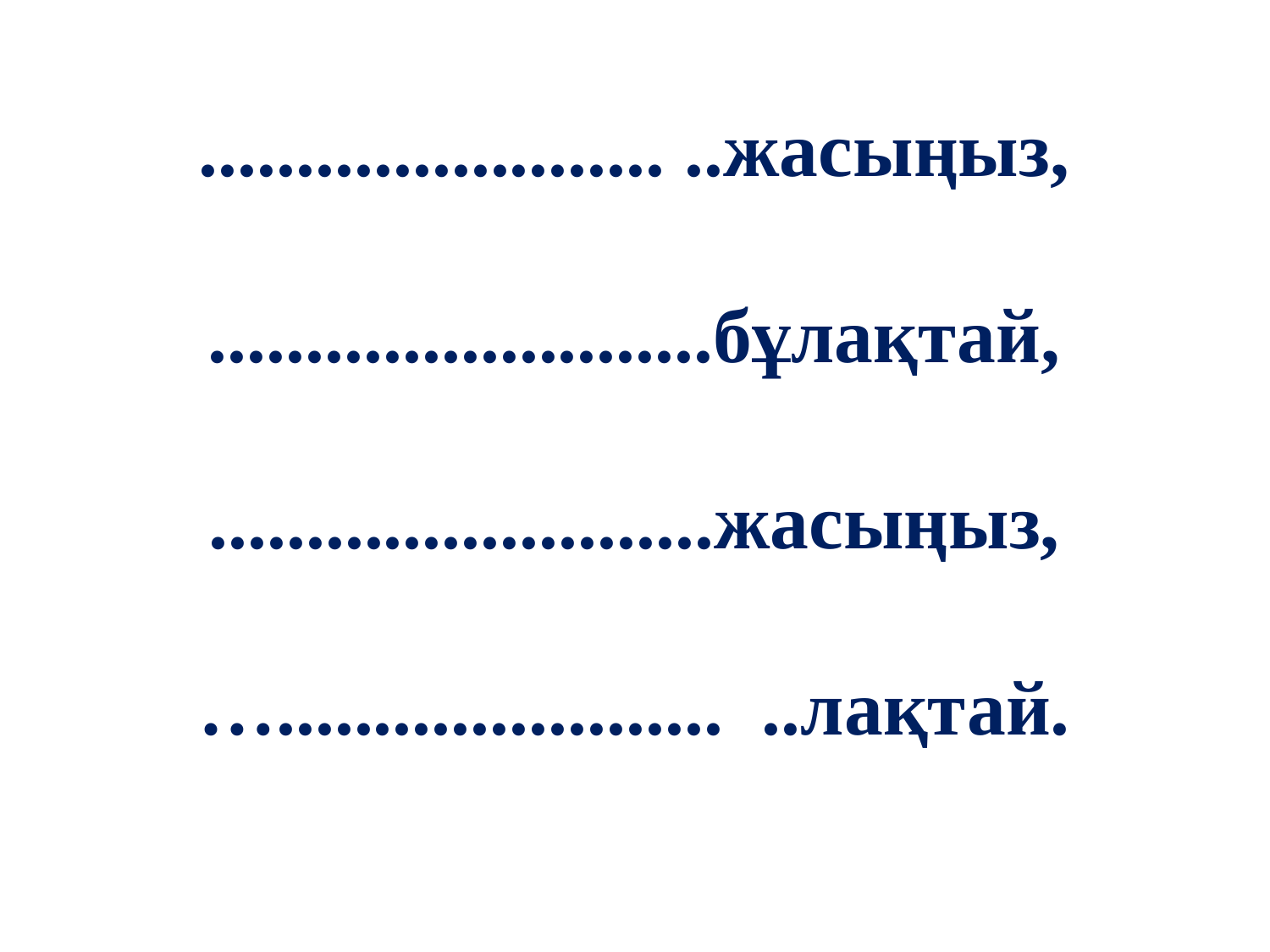

# ........................ ..жасыңыз, ..........................бұлақтай, ..........................жасыңыз, ….......................  ..лақтай.